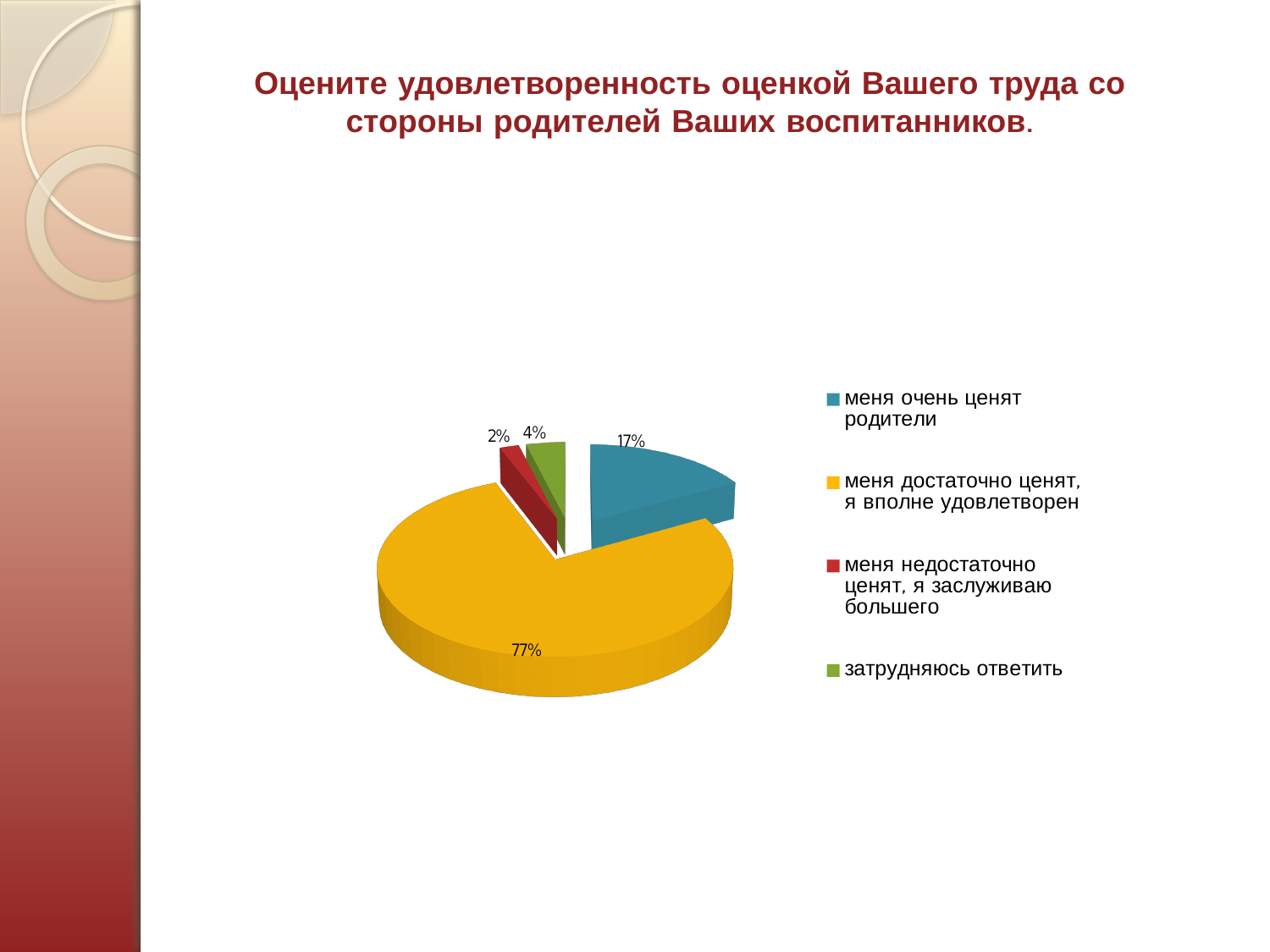

Оцените удовлетворенность оценкой Вашего труда со стороны родителей Ваших воспитанников.

[unsupported chart]